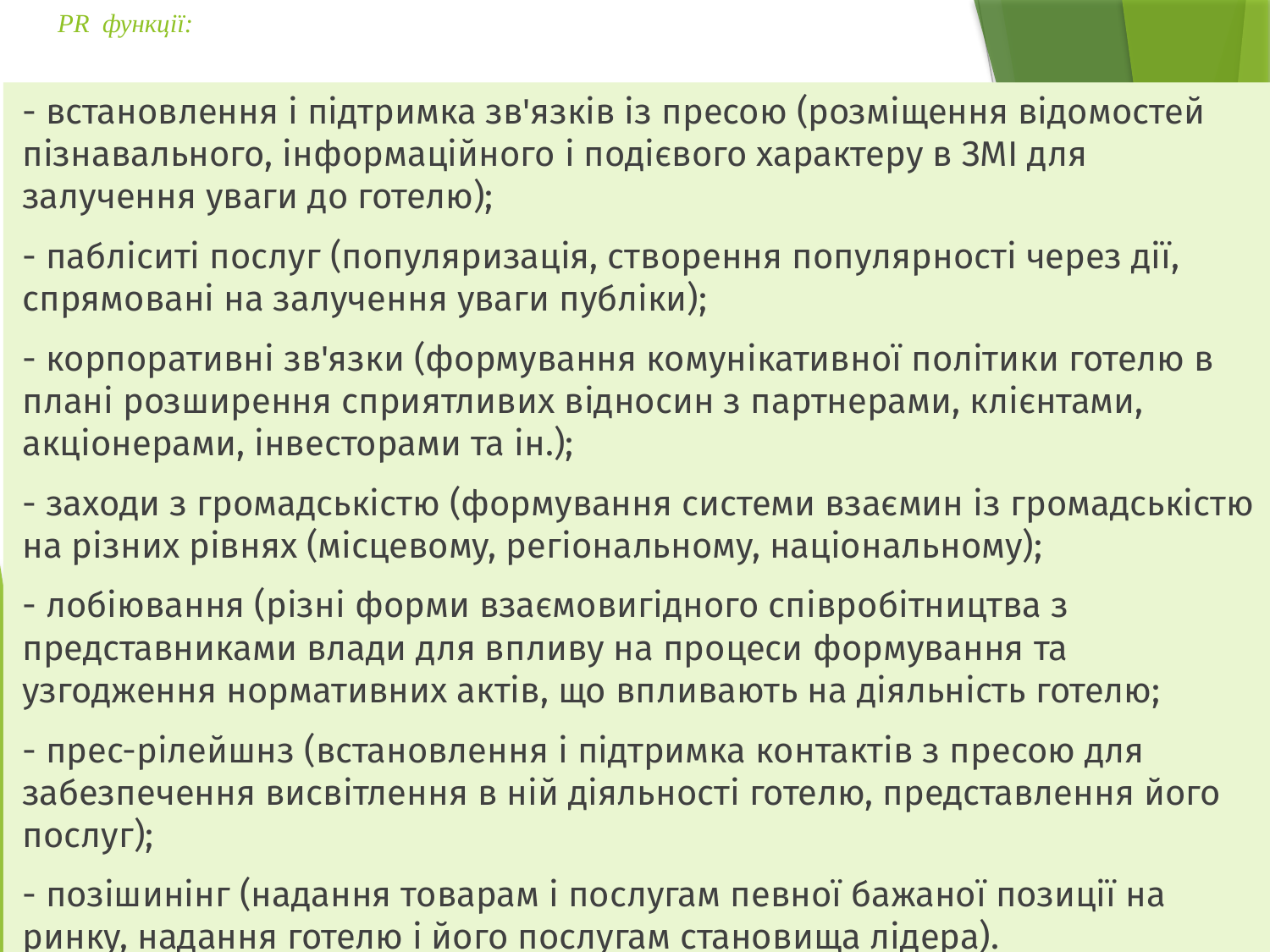

# PR  функції:
- встановлення і підтримка зв'язків із пресою (розміщення відомостей пізнавального, інформаційного і подієвого характеру в ЗМІ для залучення уваги до готелю);
- пабліситі послуг (популяризація, створення популярності через дії, спрямовані на залучення уваги публіки);
- корпоративні зв'язки (формування комунікативної політики готелю в плані розширення сприятливих відносин з партнерами, клієнтами, акціонерами, інвесторами та ін.);
- заходи з громадськістю (формування системи взаємин із громадськістю на різних рівнях (місцевому, регіональному, національному);
- лобіювання (різні форми взаємовигідного співробітництва з представниками влади для впливу на процеси формування та узгодження нормативних актів, що впливають на діяльність готелю;
- прес-рілейшнз (встановлення і підтримка контактів з пресою для забезпечення висвітлення в ній діяльності готелю, представлення його послуг);
- позішинінг (надання товарам і послугам певної бажаної позиції на ринку, надання готелю і його послугам становища лідера).